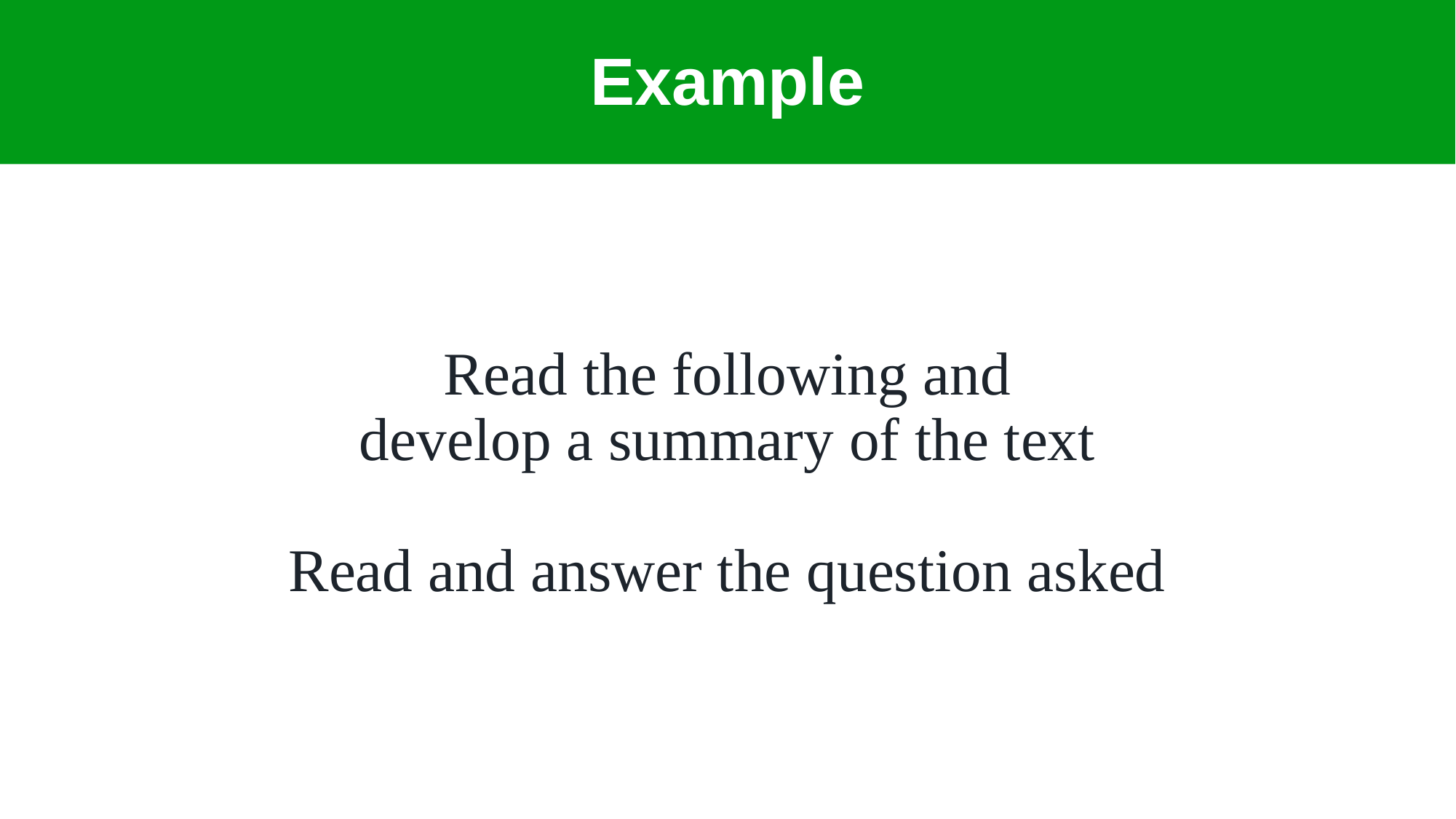

# Example
 Read the following and
develop a summary of the text

Read and answer the question asked